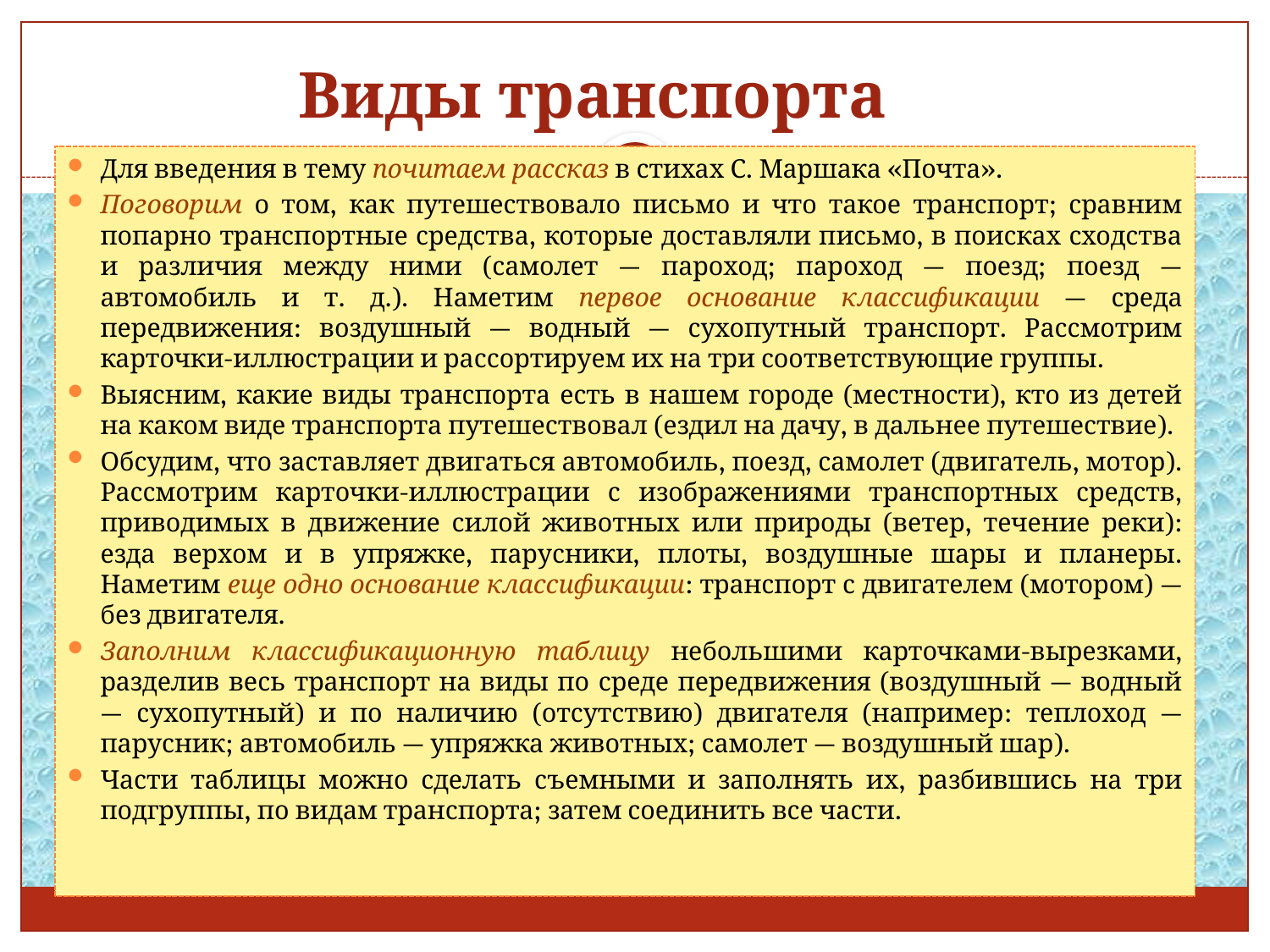

Виды транспорта
Для введения в тему почитаем рассказ в стихах С. Маршака «Почта».
Поговорим о том, как путешествовало письмо и что такое транспорт; сравним попарно транспортные средства, которые доставляли письмо, в поисках сходства и различия между ними (самолет — пароход; пароход — поезд; поезд — автомобиль и т. д.). Наметим первое основание классификации — среда передвижения: воздушный — водный — сухопутный транспорт. Рассмотрим карточки-иллюстрации и рассортируем их на три соответствующие группы.
Выясним, какие виды транспорта есть в нашем городе (местности), кто из детей на каком виде транспорта путешествовал (ездил на дачу, в дальнее путешествие).
Обсудим, что заставляет двигаться автомобиль, поезд, самолет (двигатель, мотор). Рассмотрим карточки-иллюстрации с изображениями транспортных средств, приводимых в движение силой животных или природы (ветер, течение реки): езда верхом и в упряжке, парусники, плоты, воздушные шары и планеры. Наметим еще одно основание классификации: транспорт с двигателем (мотором) — без двигателя.
Заполним классификационную таблицу небольшими карточками-вырезками, разделив весь транспорт на виды по среде передвижения (воздушный — водный — сухопутный) и по наличию (отсутствию) двигателя (например: теплоход — парусник; автомобиль — упряжка животных; самолет — воздушный шар).
Части таблицы можно сделать съемными и заполнять их, разбившись на три подгруппы, по видам транспорта; затем соединить все части.